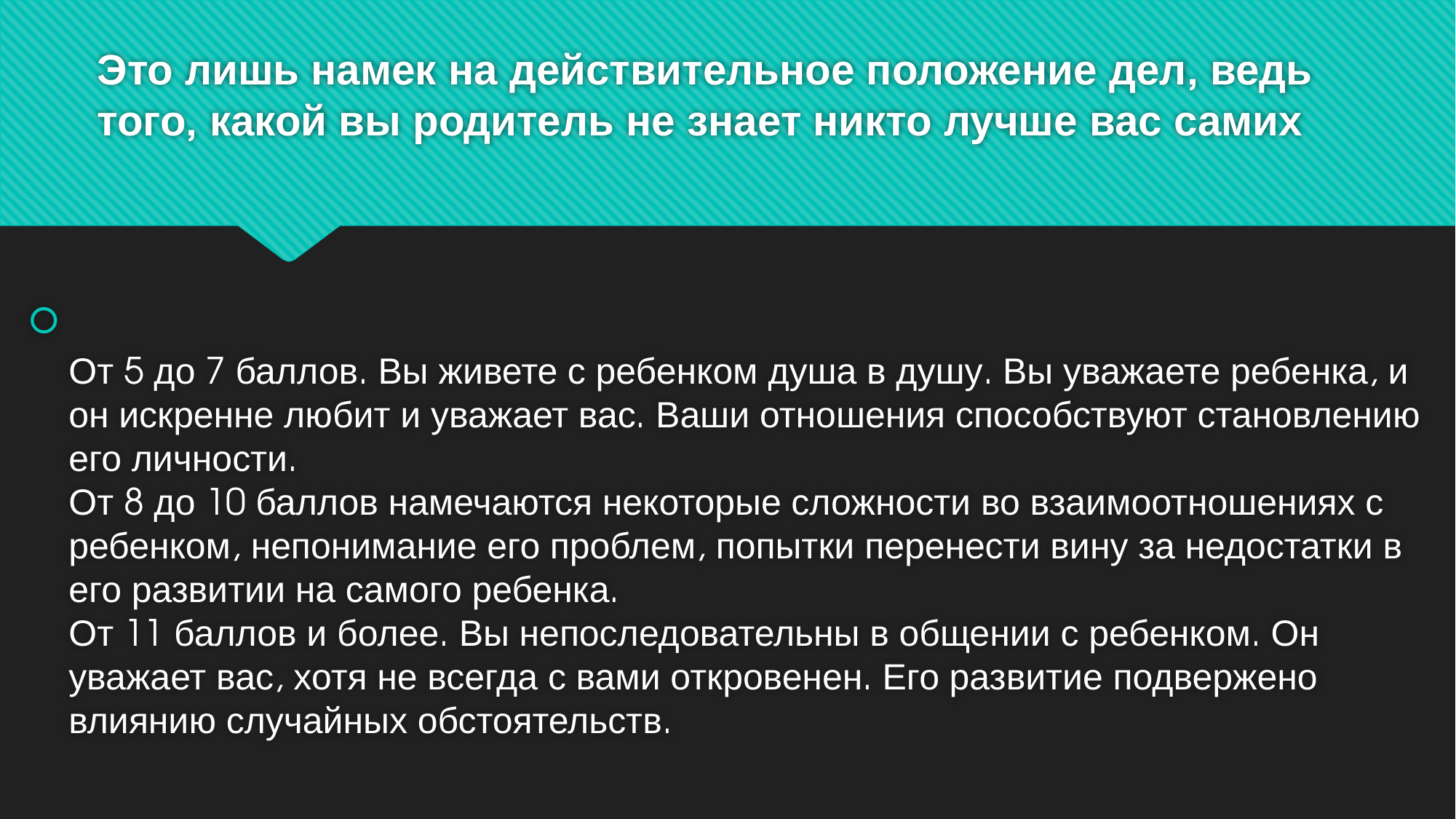

# Это лишь намек на действительное положение дел, ведь того, какой вы родитель не знает никто лучше вас самих
От 5 до 7 баллов. Вы живете с ребенком душа в душу. Вы уважаете ребенка, и он искренне любит и уважает вас. Ваши отношения способствуют становлению его личности.
От 8 до 10 баллов намечаются некоторые сложности во взаимоотношениях с ребенком, непонимание его проблем, попытки перенести вину за недостатки в его развитии на самого ребенка.
От 11 баллов и более. Вы непоследовательны в общении с ребенком. Он уважает вас, хотя не всегда с вами откровенен. Его развитие подвержено влиянию случайных обстоятельств.